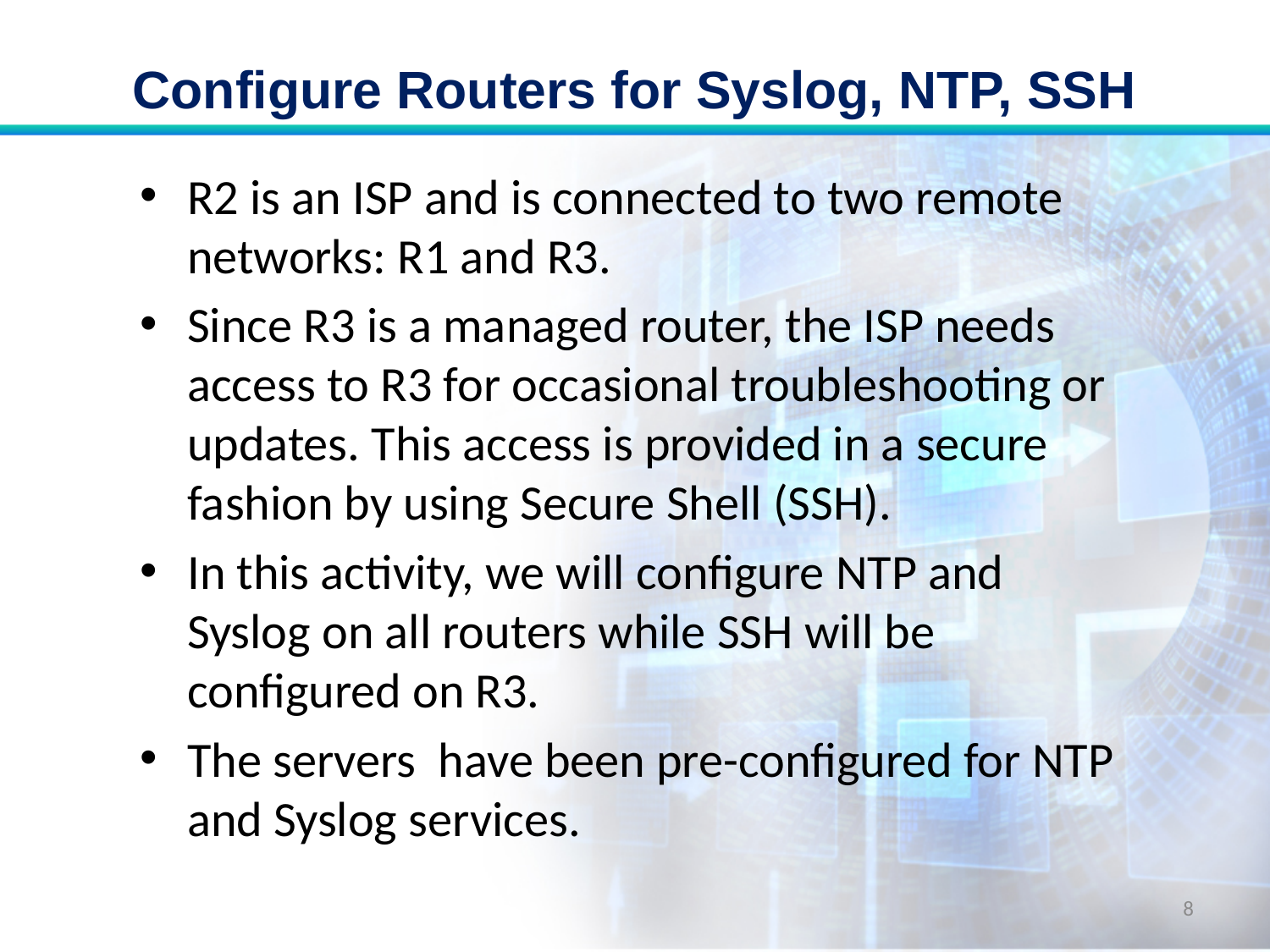

# Configure Routers for Syslog, NTP, SSH
R2 is an ISP and is connected to two remote networks: R1 and R3.
Since R3 is a managed router, the ISP needs access to R3 for occasional troubleshooting or updates. This access is provided in a secure fashion by using Secure Shell (SSH).
In this activity, we will configure NTP and Syslog on all routers while SSH will be configured on R3.
The servers  have been pre-configured for NTP and Syslog services.

8